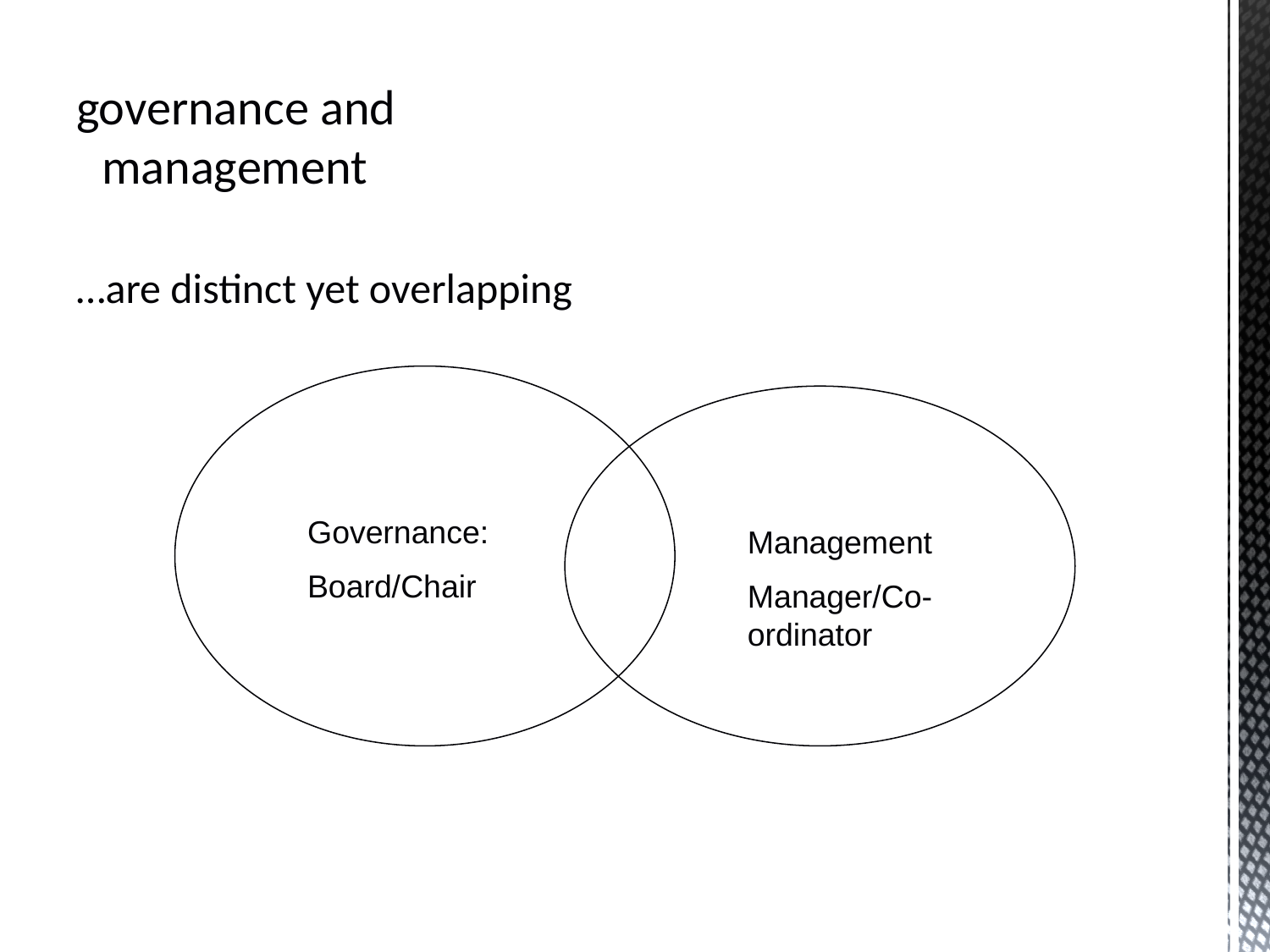

governance and management

…are distinct yet overlapping

Governance:
Board/Chair
Management
Manager/Co-ordinator